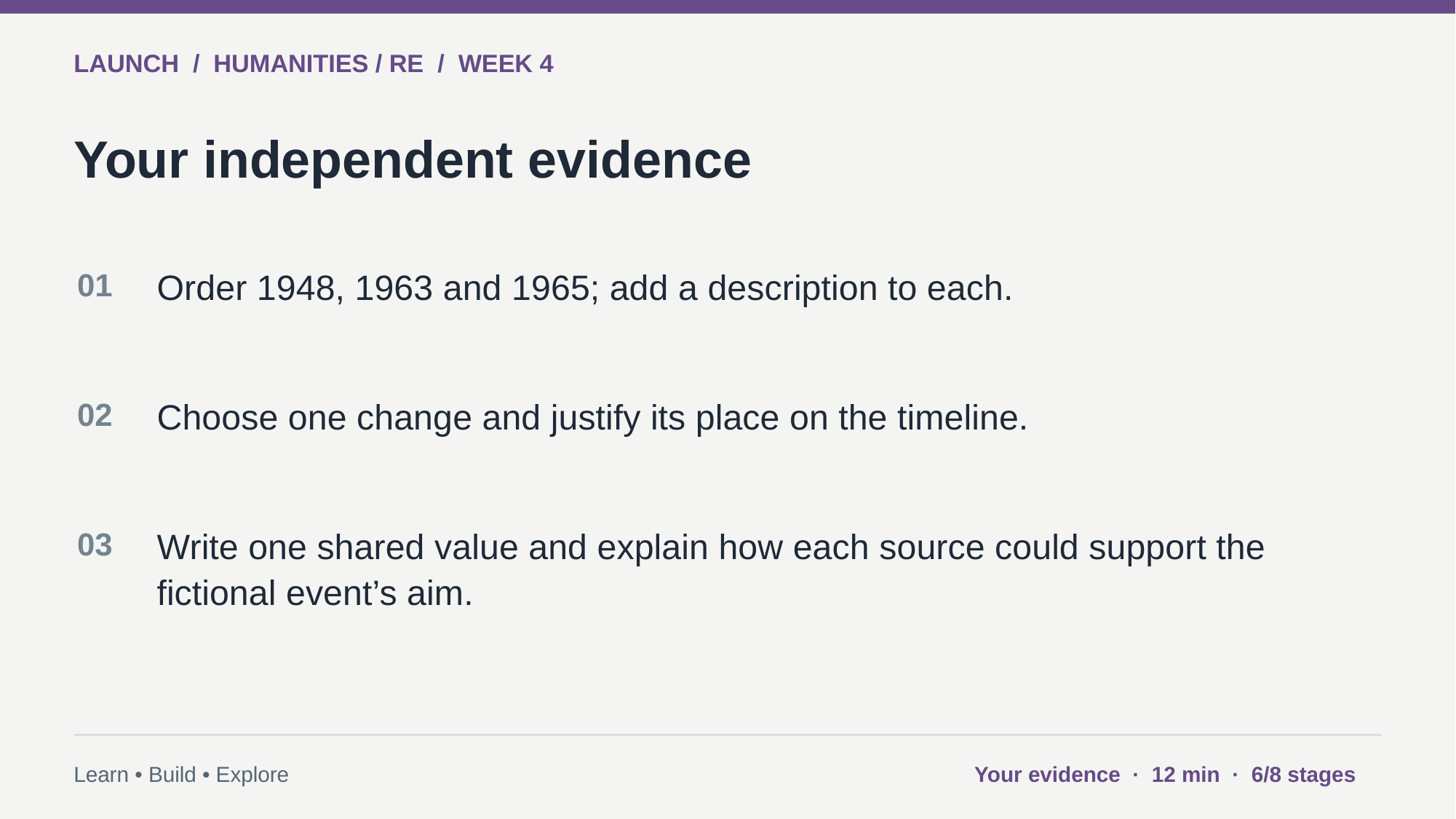

LAUNCH  /  HUMANITIES / RE  /  WEEK 4
Your independent evidence
01
Order 1948, 1963 and 1965; add a description to each.
02
Choose one change and justify its place on the timeline.
03
Write one shared value and explain how each source could support the fictional event’s aim.

Learn • Build • Explore
Your evidence  ·  12 min  ·  6/8 stages